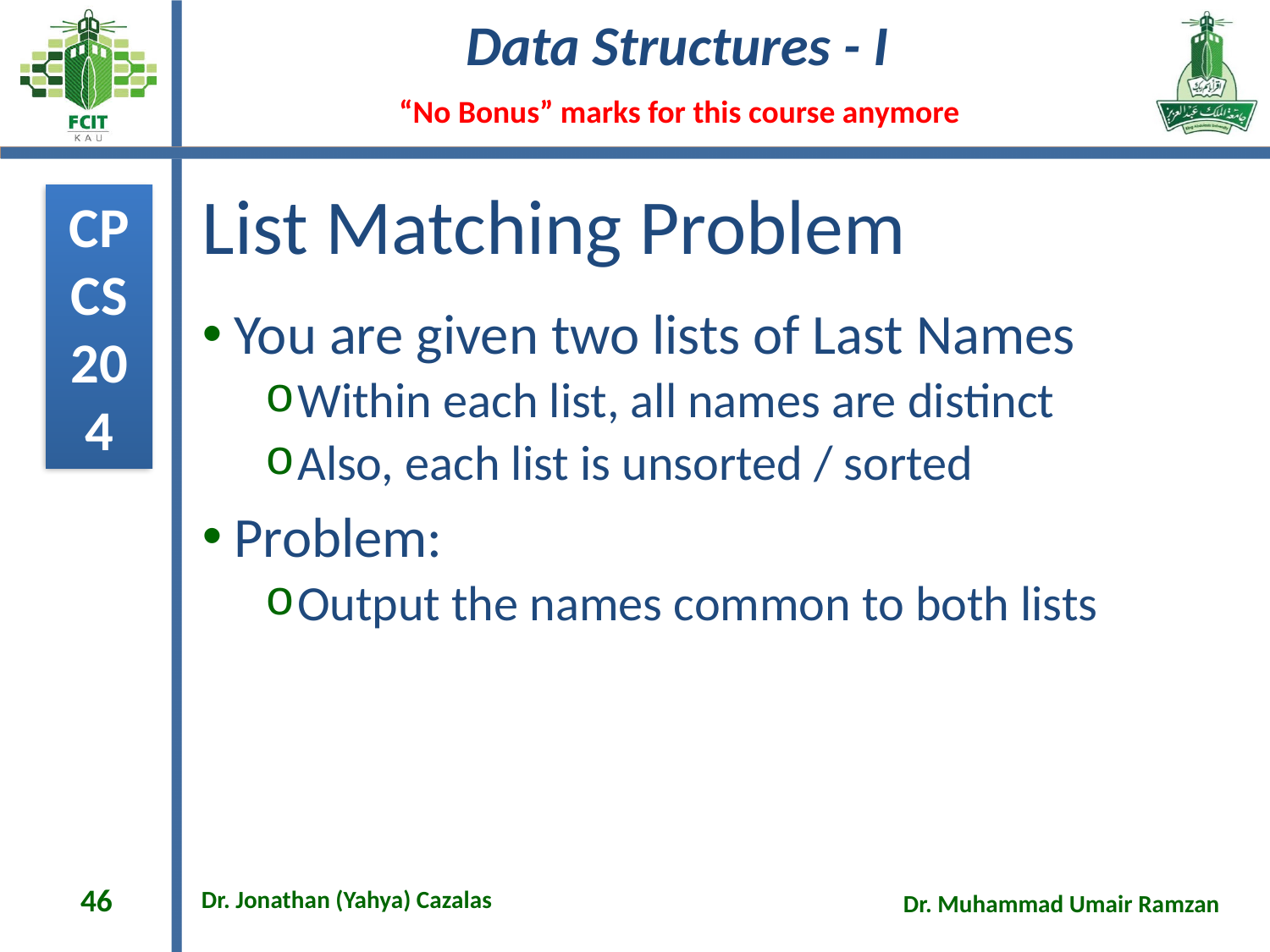

# List Matching Problem
You are given two lists of Last Names
Within each list, all names are distinct
Also, each list is unsorted / sorted
Problem:
Output the names common to both lists
46